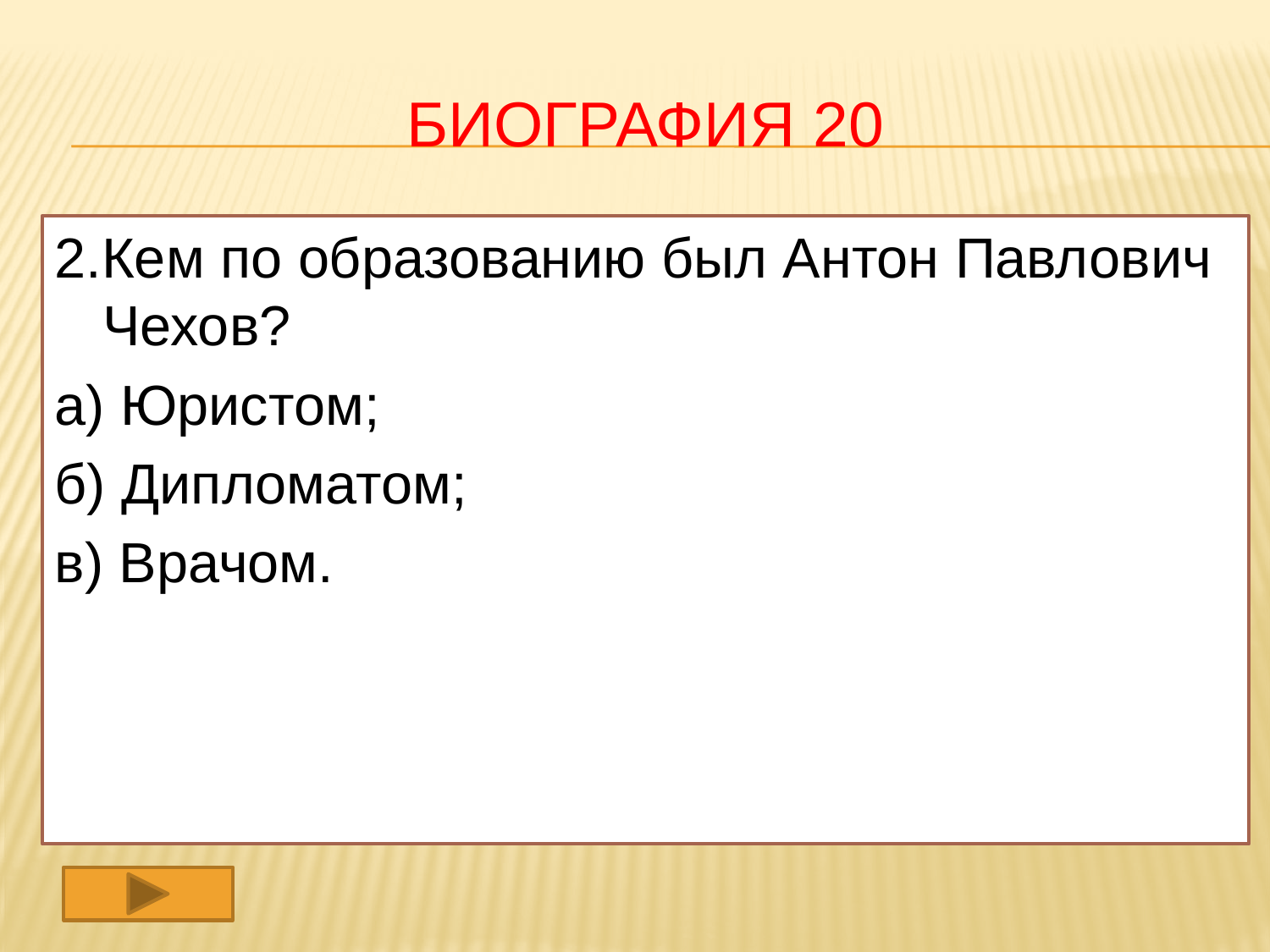

# Биография 20
2.Кем по образованию был Антон Павлович Чехов?
а) Юристом;
б) Дипломатом;
в) Врачом.